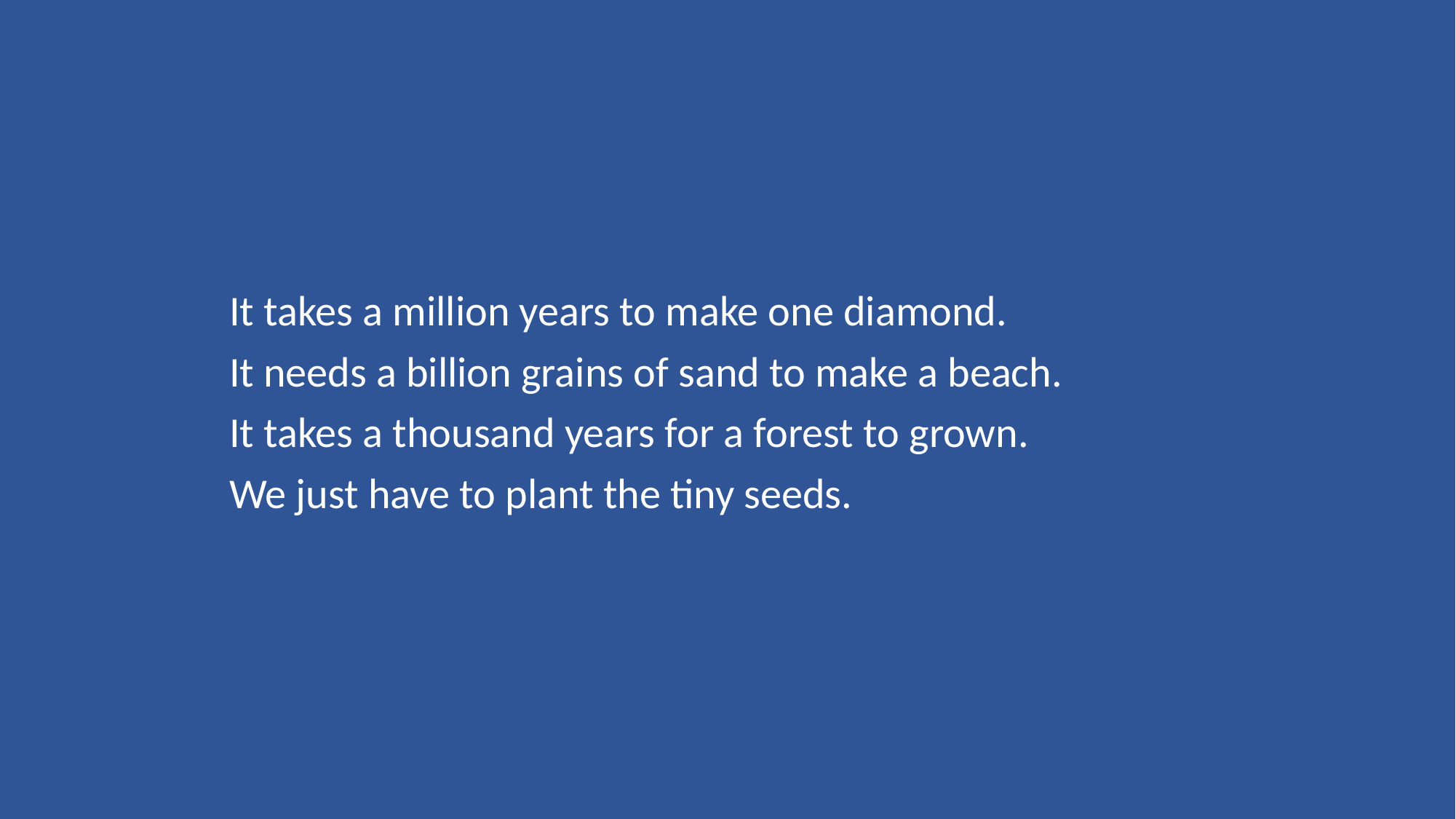

It takes a million years to make one diamond.
It needs a billion grains of sand to make a beach.
It takes a thousand years for a forest to grown.
We just have to plant the tiny seeds.